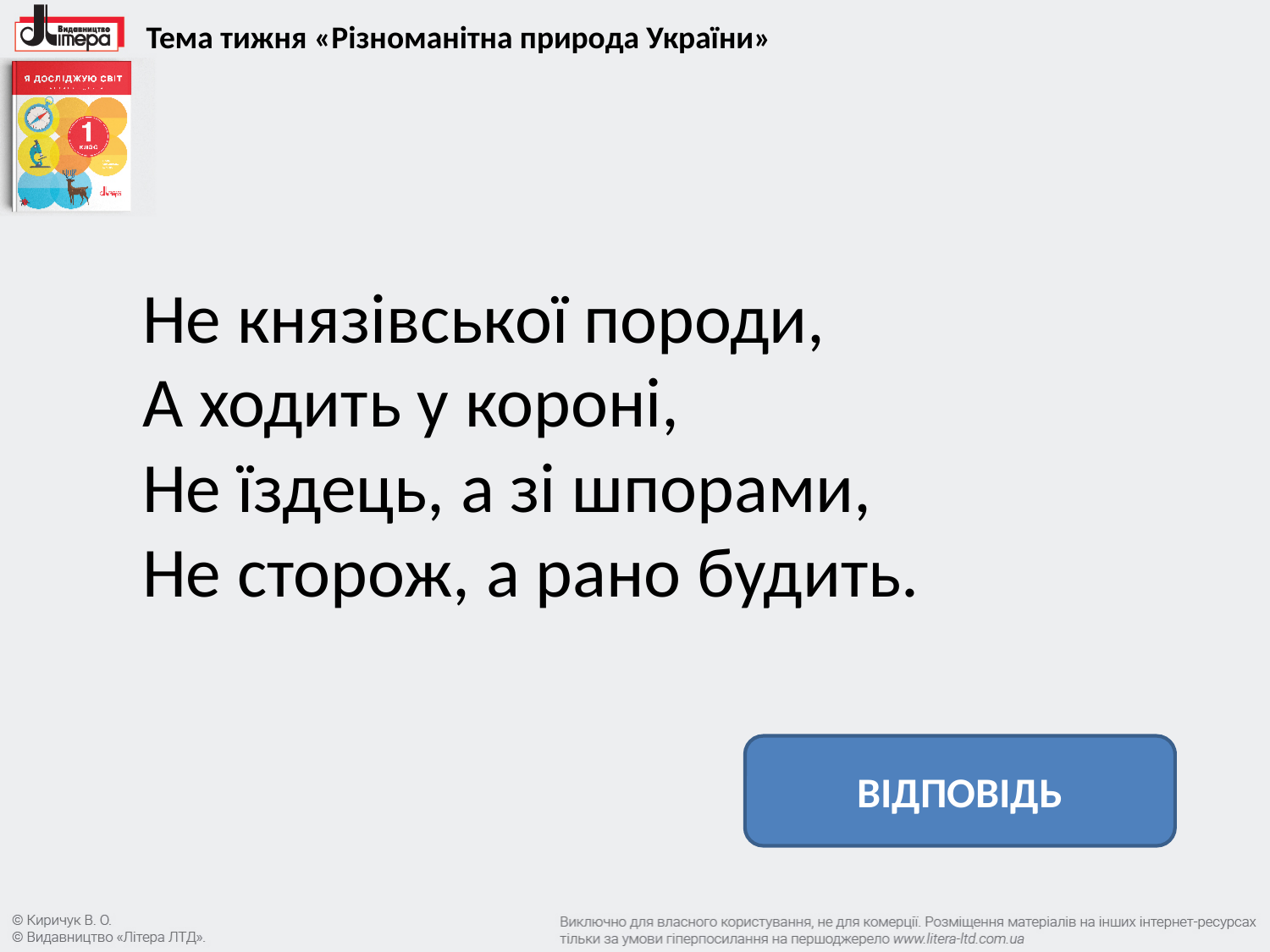

Тема тижня «Різноманітна природа України»
Не князівської породи,
А ходить у короні,
Не їздець, а зі шпорами,
Не сторож, а рано будить.
ВІДПОВІДЬ